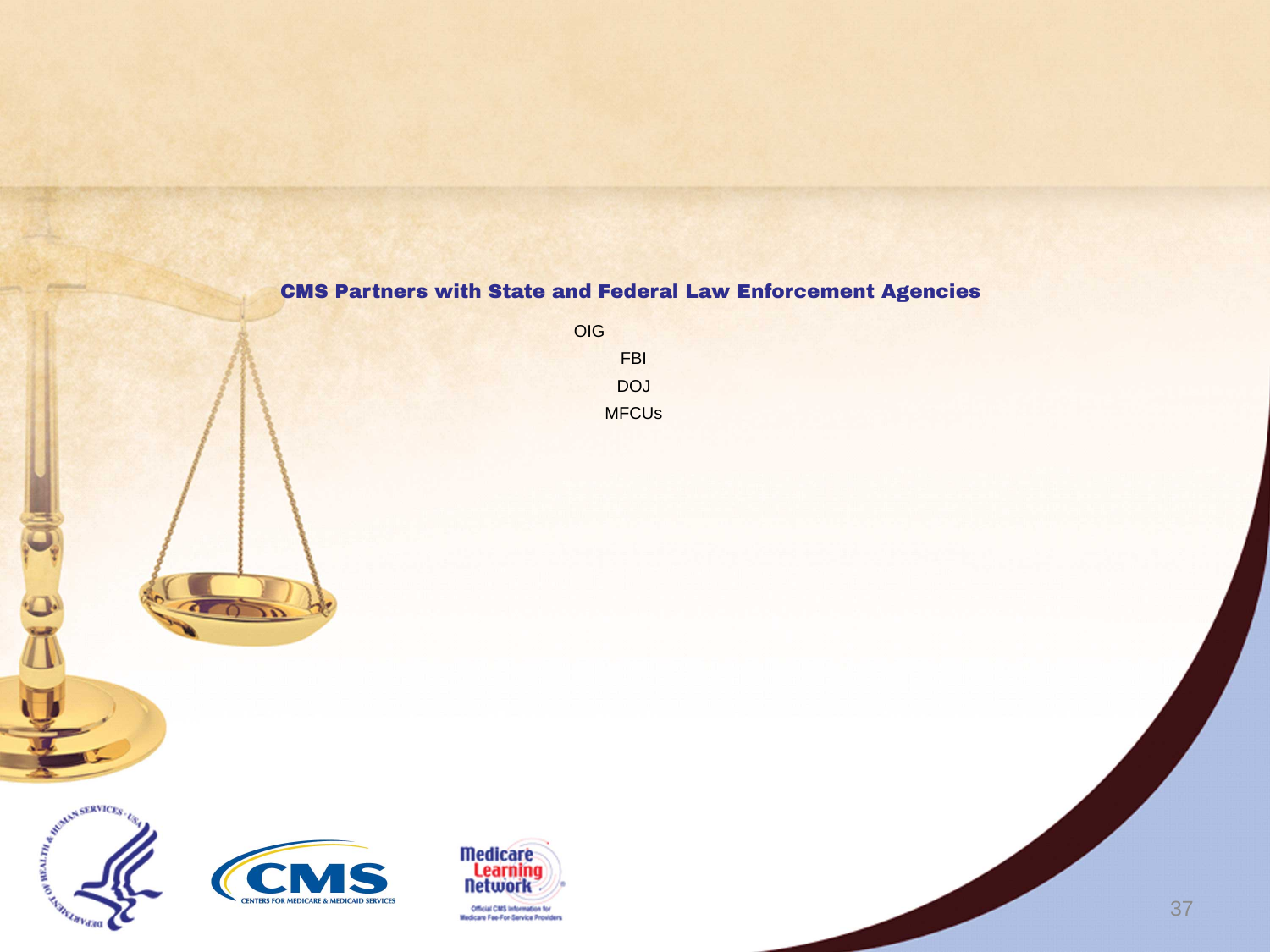

# CMS Partners with State and Federal Law Enforcement Agencies
OIG
FBI
DOJ
MFCUs

37